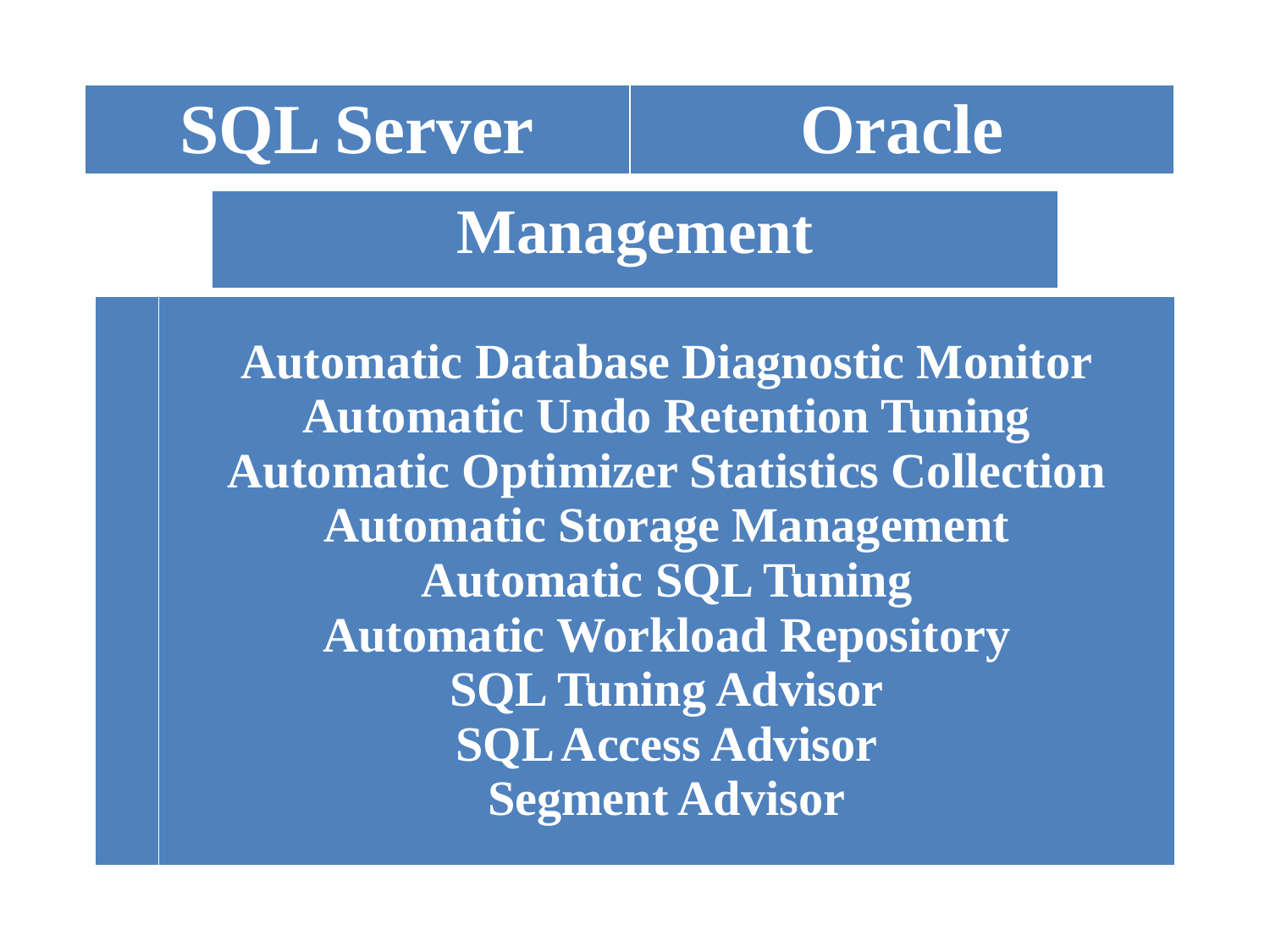

| SQL Server | Oracle |
| --- | --- |
| Management |
| --- |
|  | Automatic Database Diagnostic Monitor Automatic Undo Retention Tuning Automatic Optimizer Statistics Collection Automatic Storage Management Automatic SQL Tuning Automatic Workload Repository SQL Tuning Advisor SQL Access Advisor Segment Advisor |
| --- | --- |